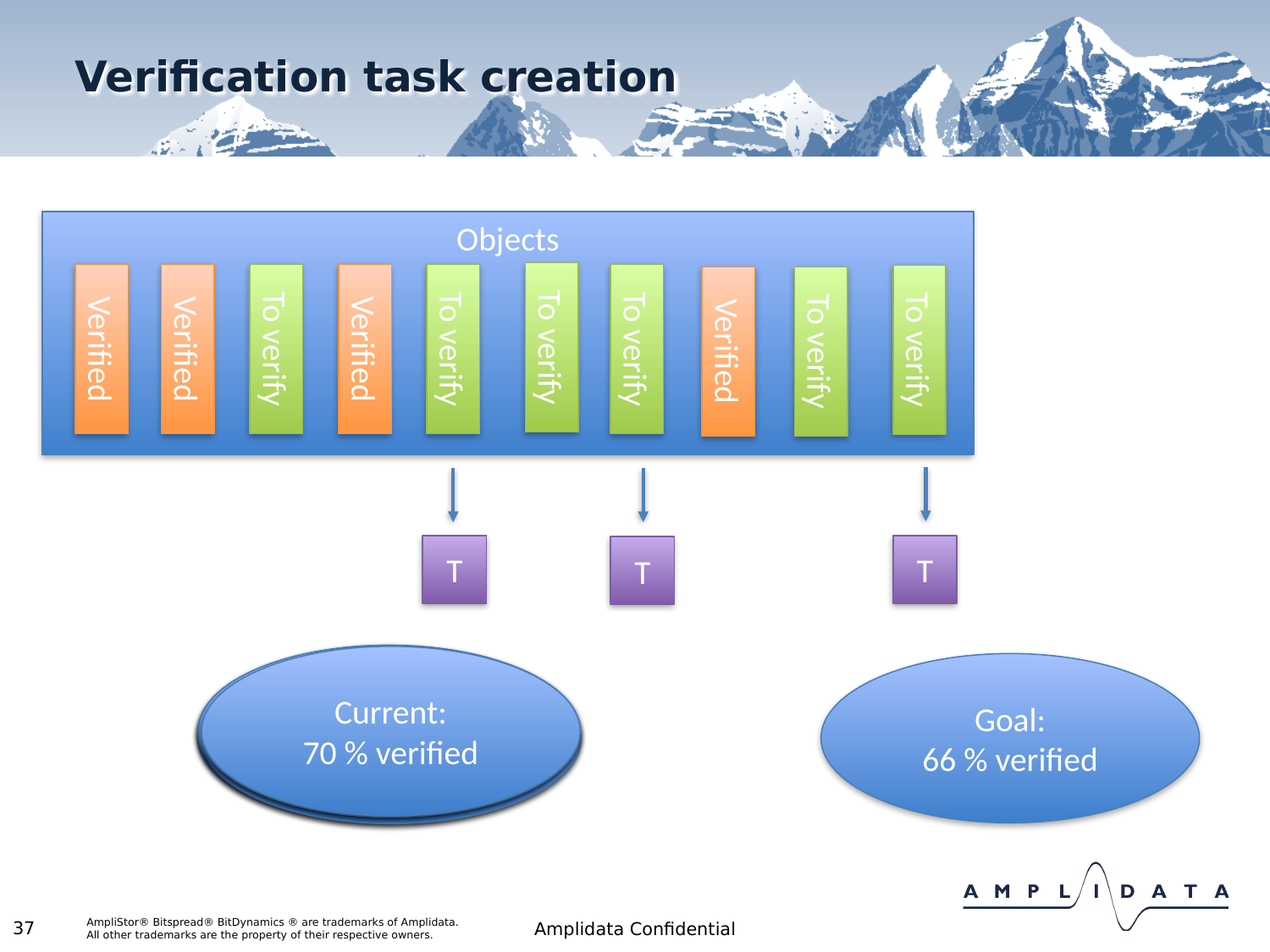

# Verification task creation
Objects
To verify
Verified
Verified
To verify
Verified
To verify
To verify
To verify
Verified
To verify
T
T
T
Current:
100 % verified
Current:
66 % verified
Current:
75 % verified
Current:
70 % verified
Current:
71 % verified
Current:
60 % verified
Current:
80 % verified
Current:
67 % verified
Current:
66 % verified
Current:
60 % verified
Goal:
66 % verified
Current:
75 % verified
Current:
57 % verified
37
Amplidata Confidential